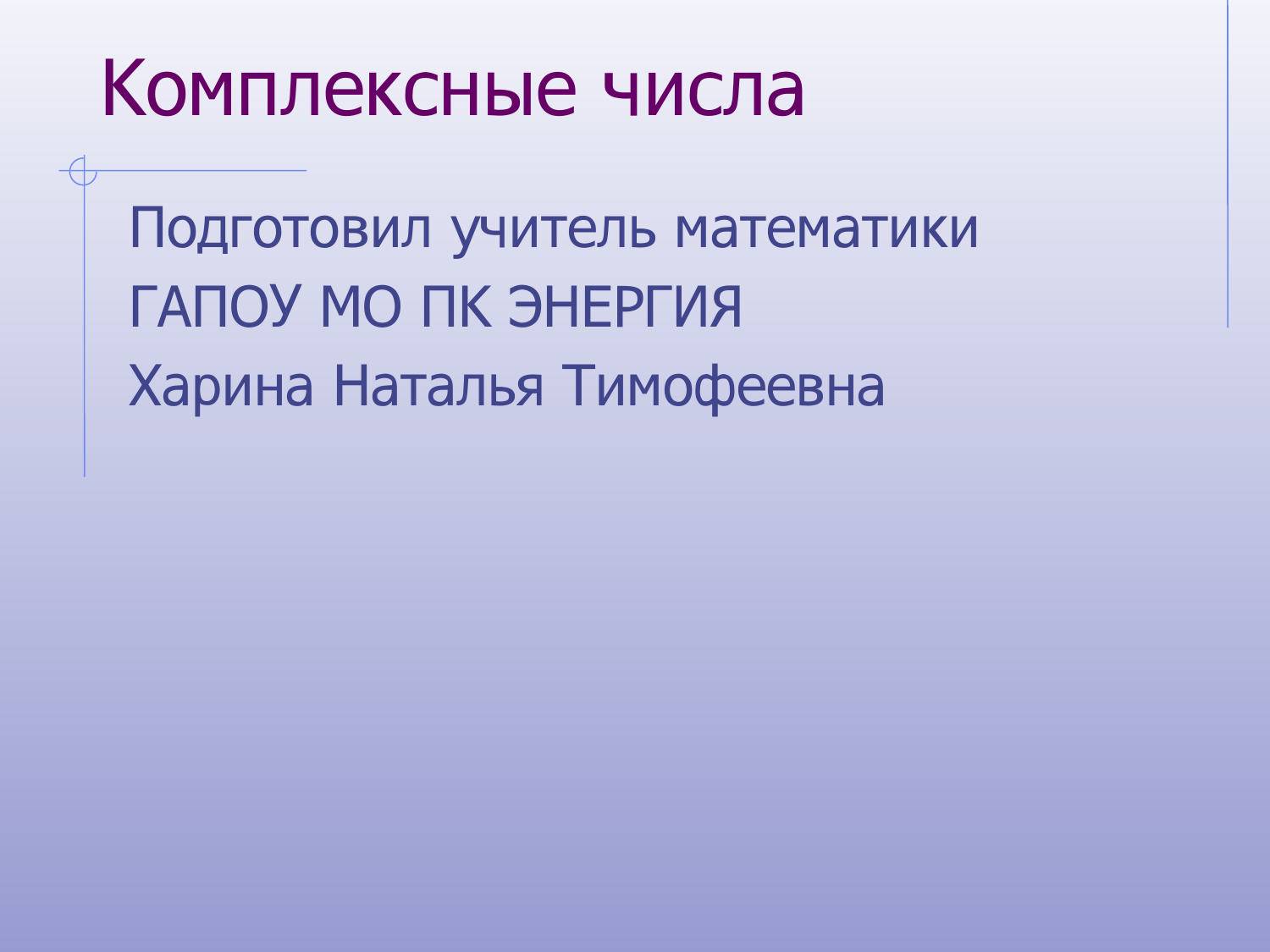

# Комплексные числа
Подготовил учитель математики
ГАПОУ МО ПК ЭНЕРГИЯ
Харина Наталья Тимофеевна